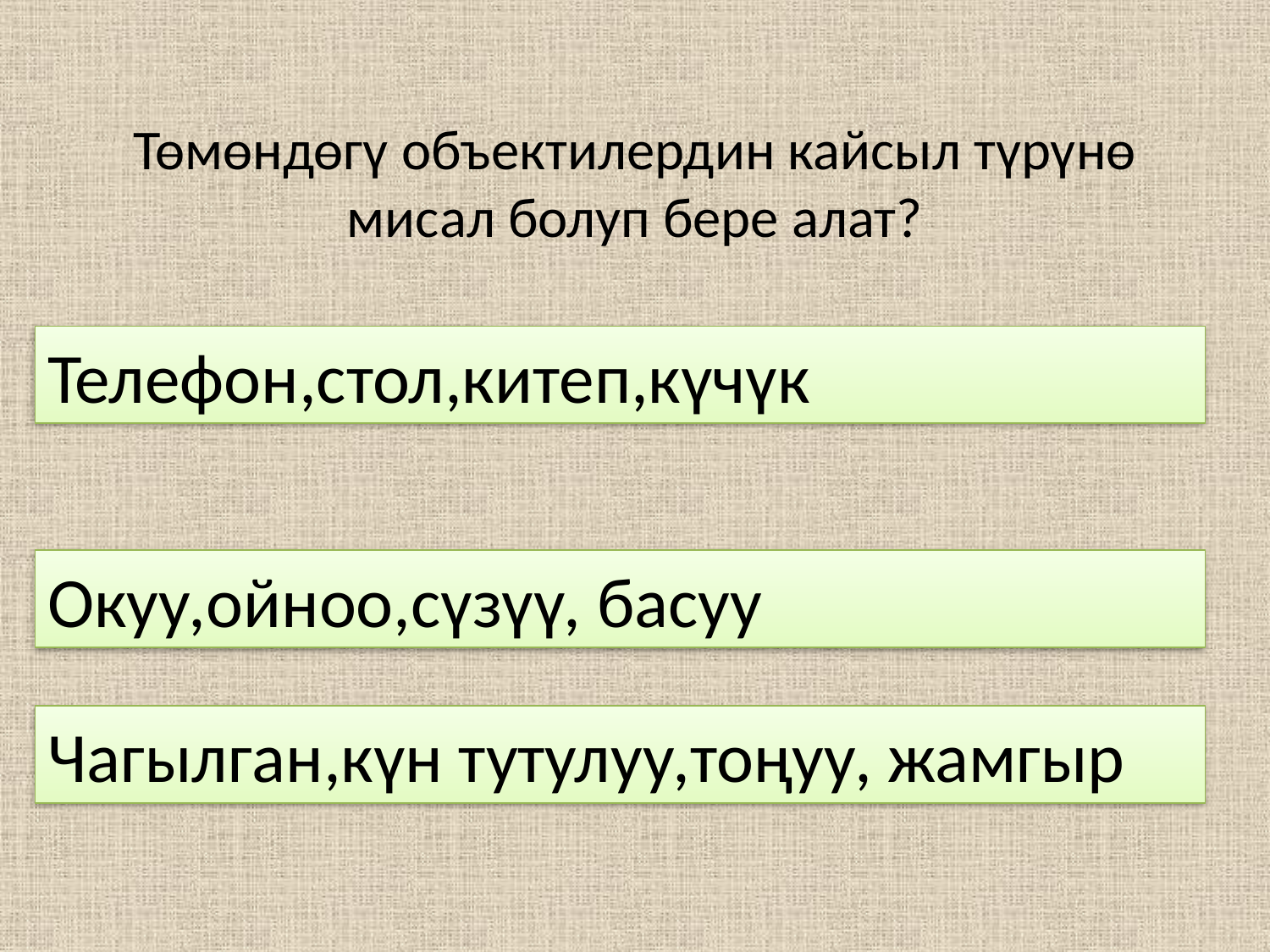

# Төмөндөгү объектилердин кайсыл түрүнө мисал болуп бере алат?
Телефон,стол,китеп,күчүк
Окуу,ойноо,сүзүү, басуу
Чагылган,күн тутулуу,тоңуу, жамгыр